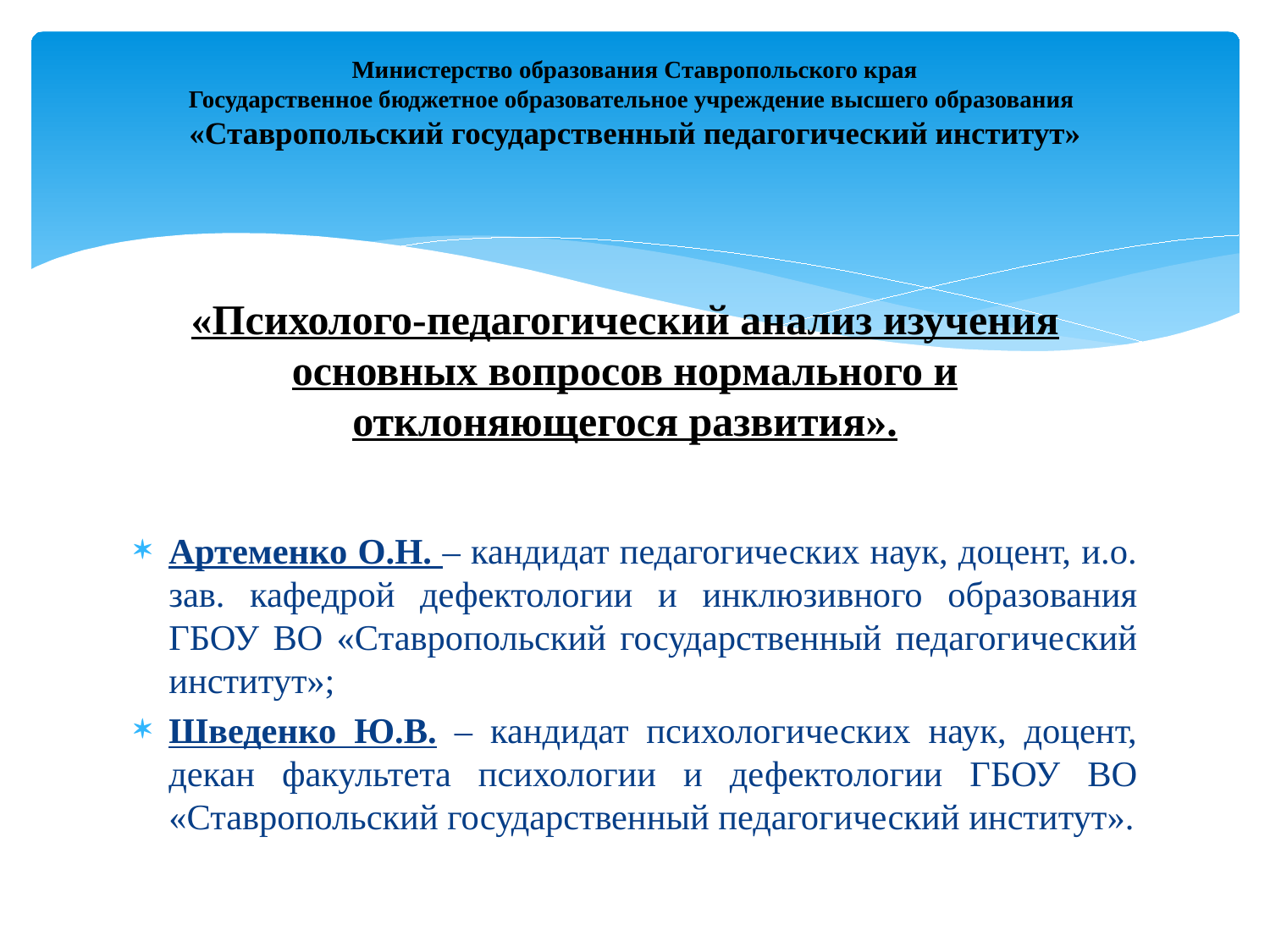

# Министерство образования Ставропольского края Государственное бюджетное образовательное учреждение высшего образования «Ставропольский государственный педагогический институт»
«Психолого-педагогический анализ изучения основных вопросов нормального и отклоняющегося развития».

Артеменко О.Н. – кандидат педагогических наук, доцент, и.о. зав. кафедрой дефектологии и инклюзивного образования ГБОУ ВО «Ставропольский государственный педагогический институт»;
Шведенко Ю.В. – кандидат психологических наук, доцент, декан факультета психологии и дефектологии ГБОУ ВО «Ставропольский государственный педагогический институт».